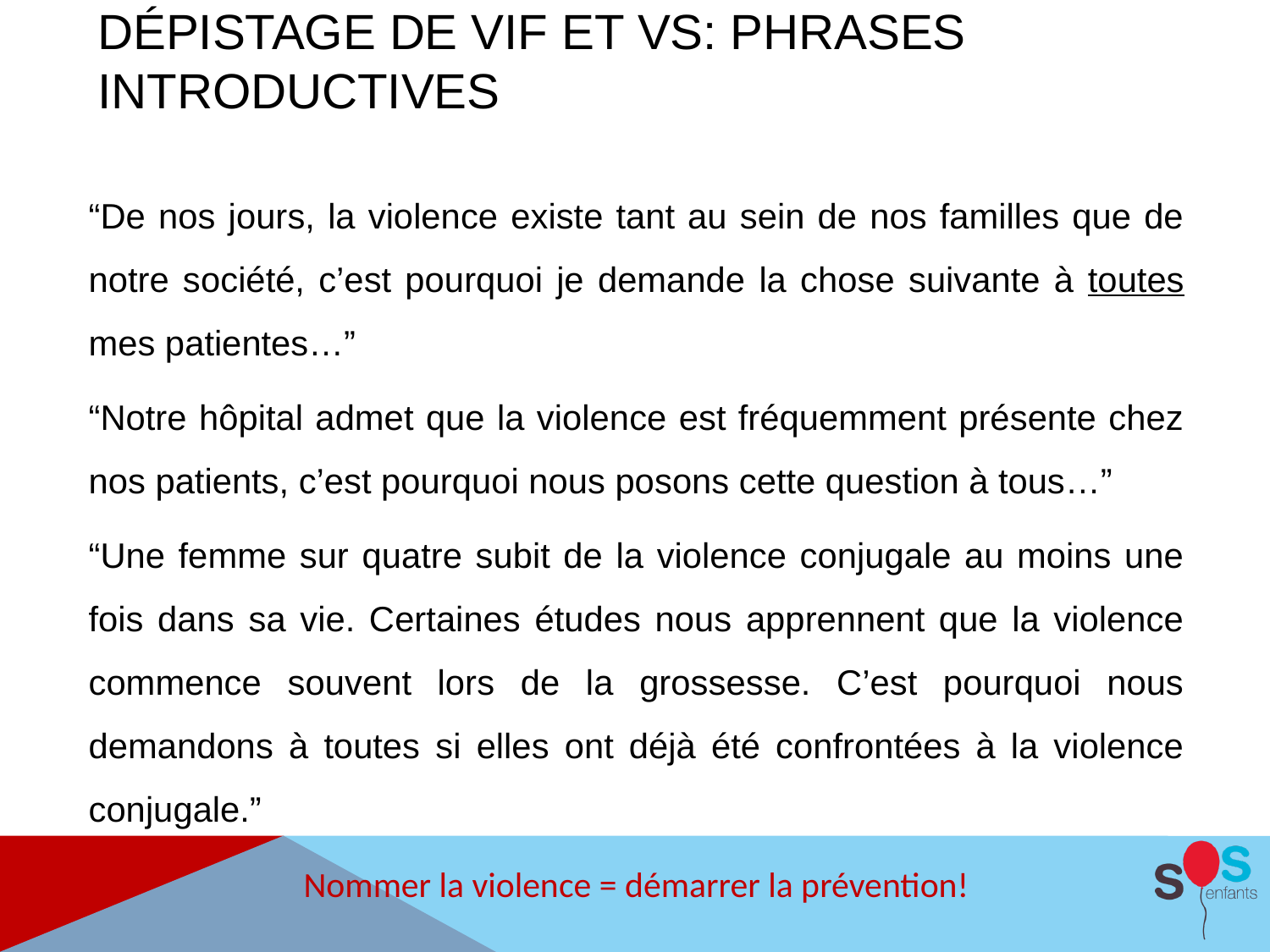

DÉPISTAGE DE VIF ET VS: PHRASES INTRODUCTIVES
“De nos jours, la violence existe tant au sein de nos familles que de notre société, c’est pourquoi je demande la chose suivante à toutes mes patientes…”
“Notre hôpital admet que la violence est fréquemment présente chez nos patients, c’est pourquoi nous posons cette question à tous…”
“Une femme sur quatre subit de la violence conjugale au moins une fois dans sa vie. Certaines études nous apprennent que la violence commence souvent lors de la grossesse. C’est pourquoi nous demandons à toutes si elles ont déjà été confrontées à la violence conjugale.”
Nommer la violence = démarrer la prévention!